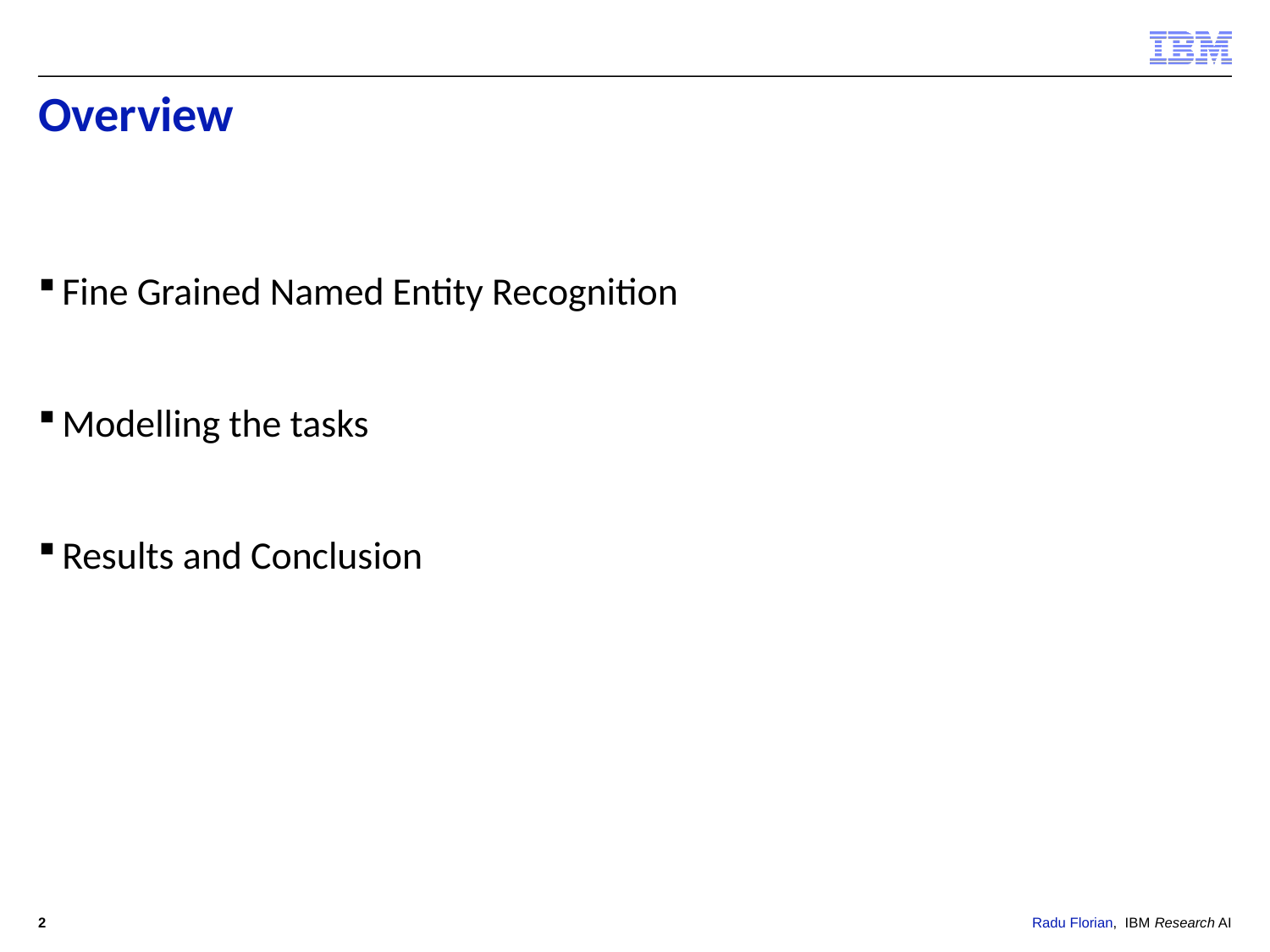

# Overview
Fine Grained Named Entity Recognition

Modelling the tasks

Results and Conclusion
2